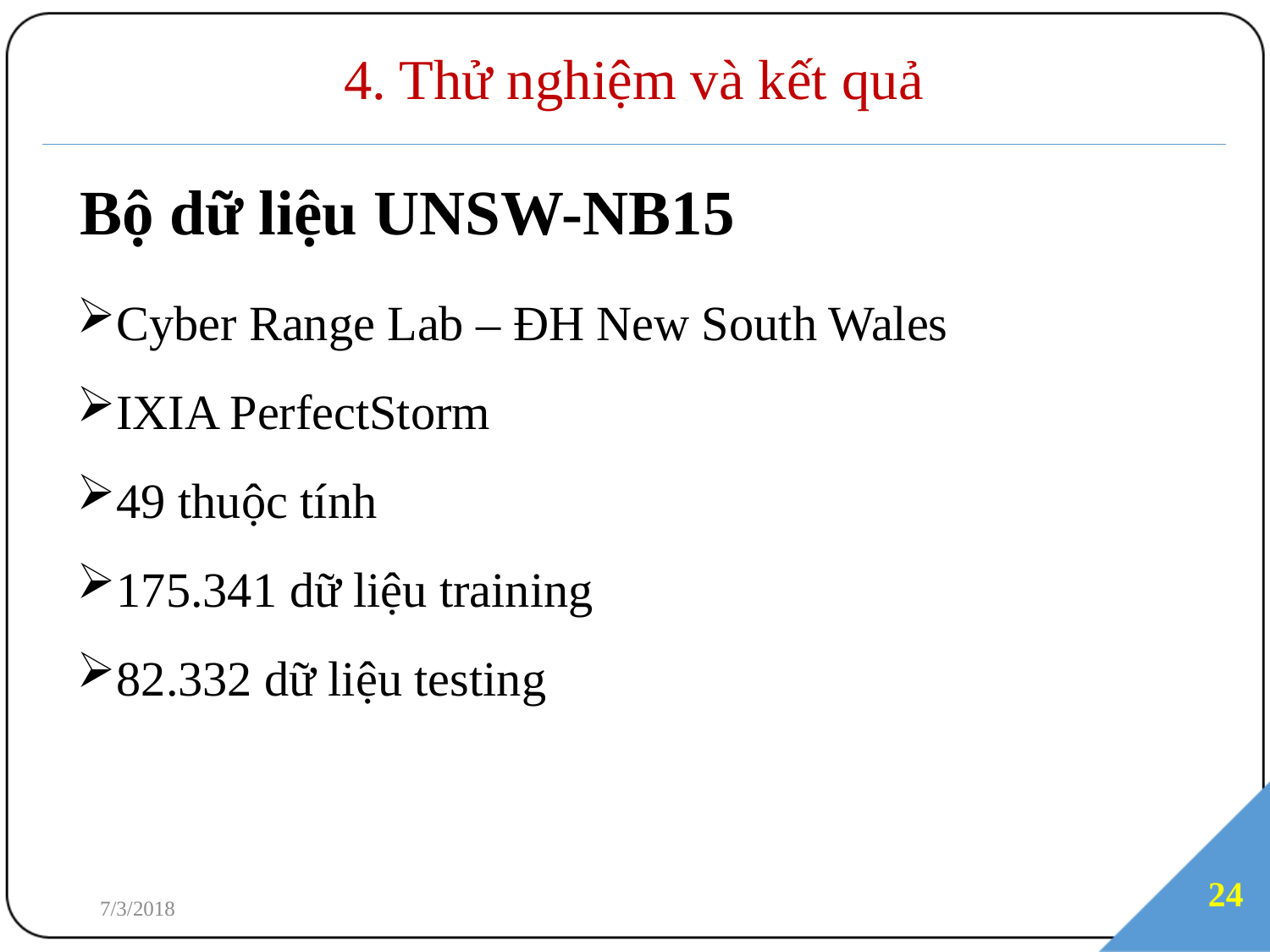

# 4. Thử nghiệm và kết quả

Bộ dữ liệu UNSW-NB15
Cyber Range Lab – ĐH New South Wales
IXIA PerfectStorm
49 thuộc tính
175.341 dữ liệu training
82.332 dữ liệu testing
24
7/3/2018